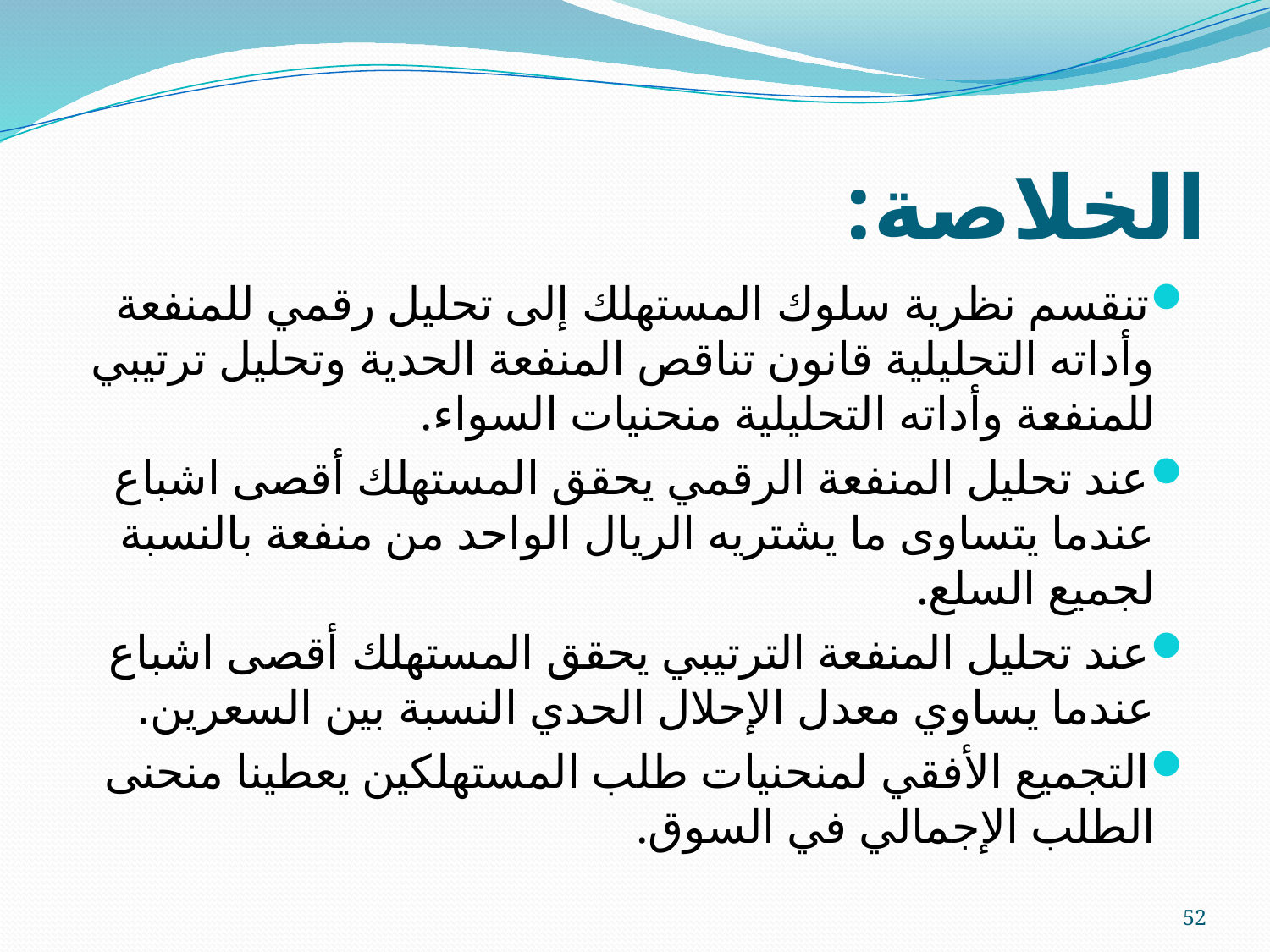

# الخلاصة:
تنقسم نظرية سلوك المستهلك إلى تحليل رقمي للمنفعة وأداته التحليلية قانون تناقص المنفعة الحدية وتحليل ترتيبي للمنفعة وأداته التحليلية منحنيات السواء.
عند تحليل المنفعة الرقمي يحقق المستهلك أقصى اشباع عندما يتساوى ما يشتريه الريال الواحد من منفعة بالنسبة لجميع السلع.
عند تحليل المنفعة الترتيبي يحقق المستهلك أقصى اشباع عندما يساوي معدل الإحلال الحدي النسبة بين السعرين.
التجميع الأفقي لمنحنيات طلب المستهلكين يعطينا منحنى الطلب الإجمالي في السوق.
52